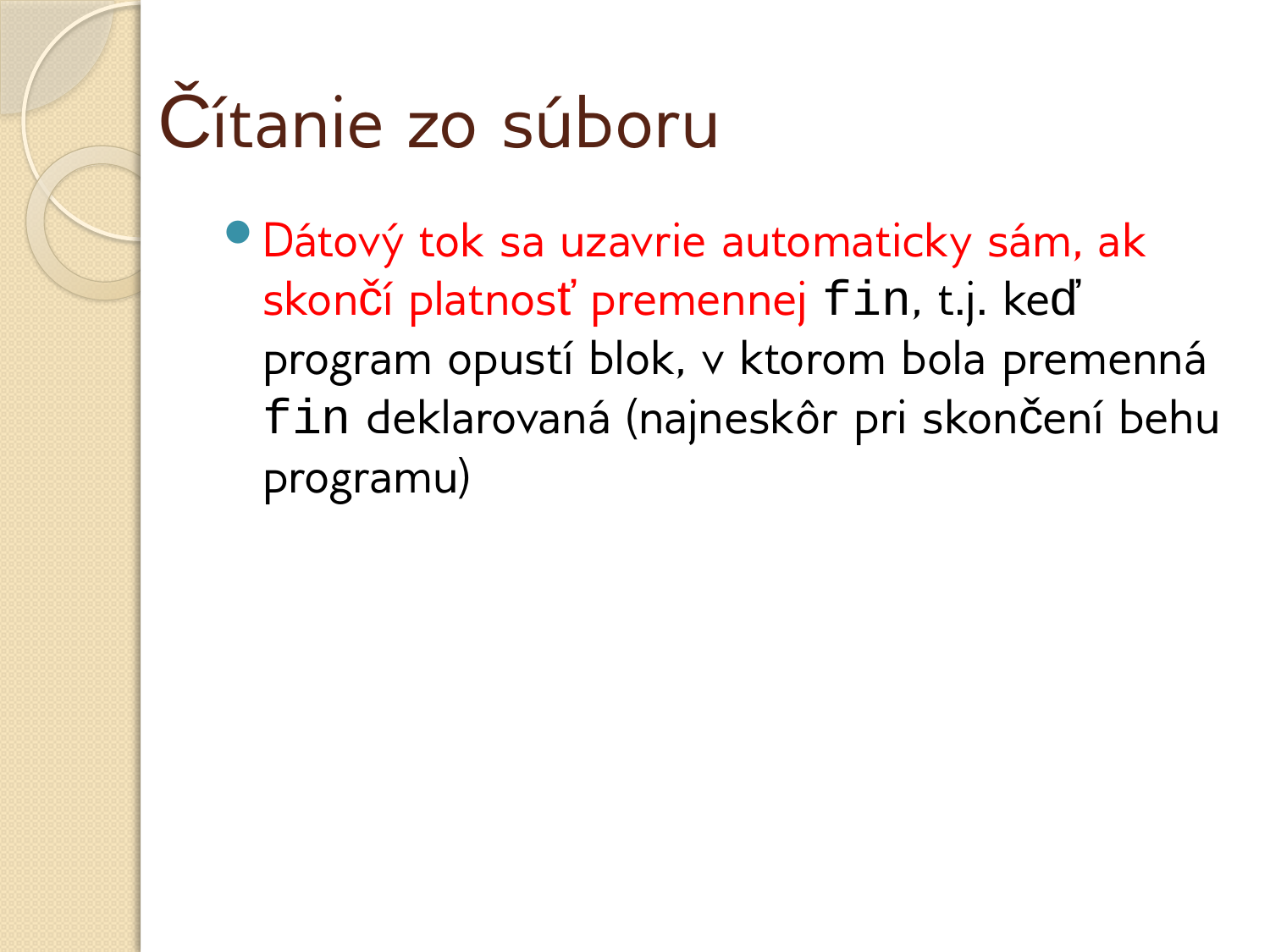

# Čítanie zo súboru
Dátový tok sa uzavrie automaticky sám, ak skončí platnosť premennej fin, t.j. keď program opustí blok, v ktorom bola premenná fin deklarovaná (najneskôr pri skončení behu programu)